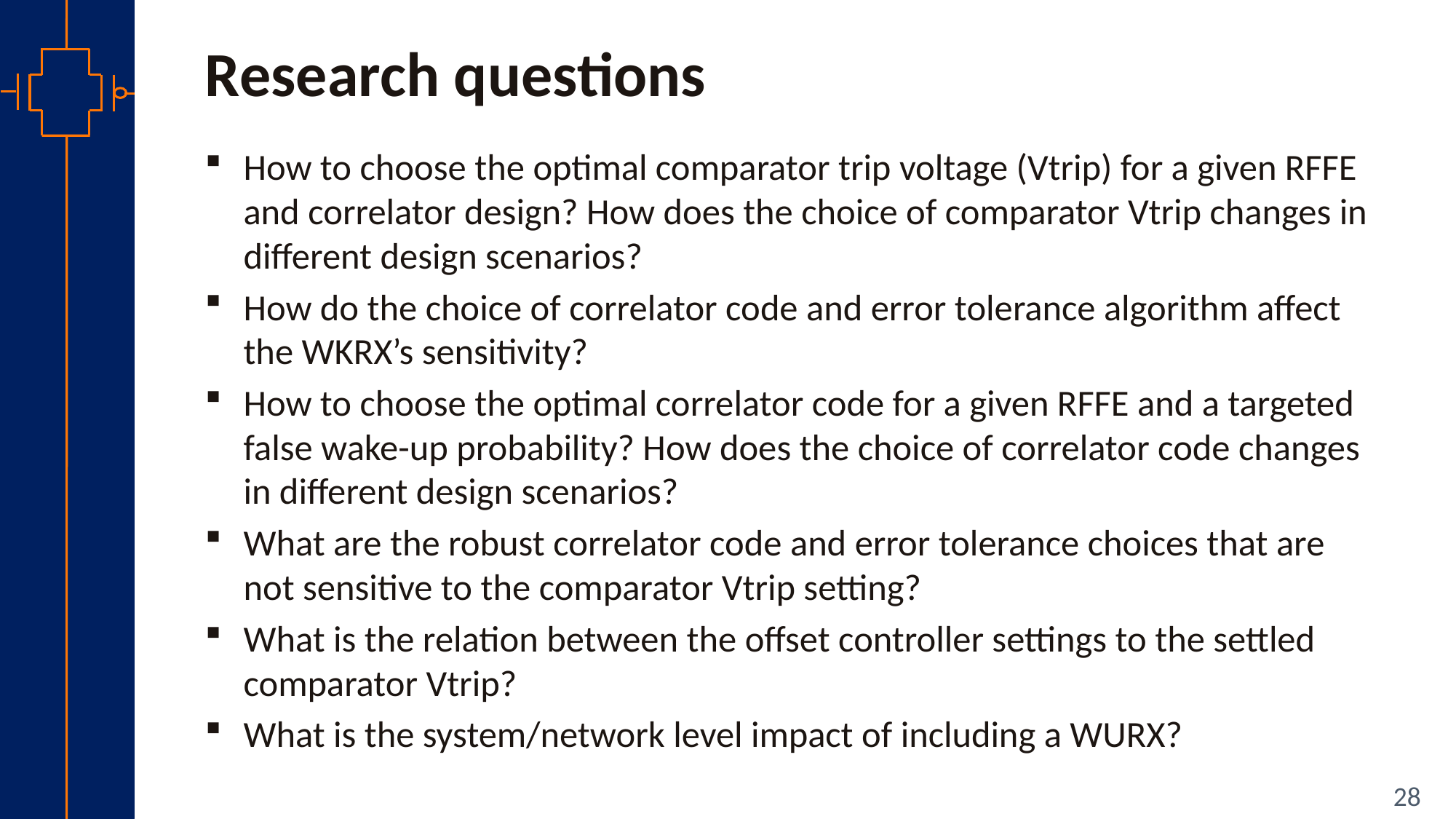

# Research questions
How to choose the optimal comparator trip voltage (Vtrip) for a given RFFE and correlator design? How does the choice of comparator Vtrip changes in different design scenarios?
How do the choice of correlator code and error tolerance algorithm affect the WKRX’s sensitivity?
How to choose the optimal correlator code for a given RFFE and a targeted false wake-up probability? How does the choice of correlator code changes in different design scenarios?
What are the robust correlator code and error tolerance choices that are not sensitive to the comparator Vtrip setting?
What is the relation between the offset controller settings to the settled comparator Vtrip?
What is the system/network level impact of including a WURX?

28